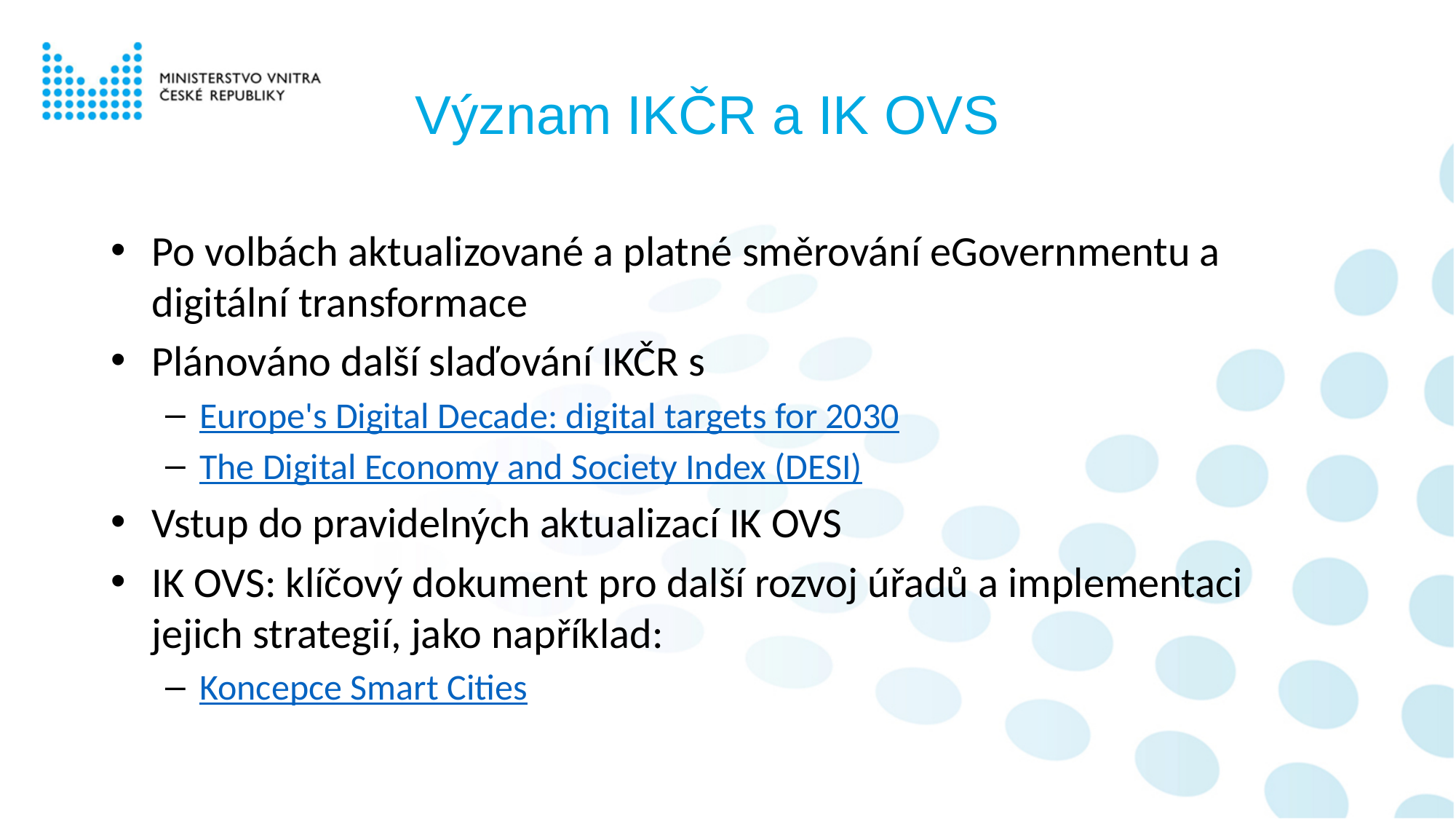

# Význam IKČR a IK OVS
Po volbách aktualizované a platné směrování eGovernmentu a digitální transformace
Plánováno další slaďování IKČR s
Europe's Digital Decade: digital targets for 2030
The Digital Economy and Society Index (DESI)
Vstup do pravidelných aktualizací IK OVS
IK OVS: klíčový dokument pro další rozvoj úřadů a implementaci jejich strategií, jako například:
Koncepce Smart Cities